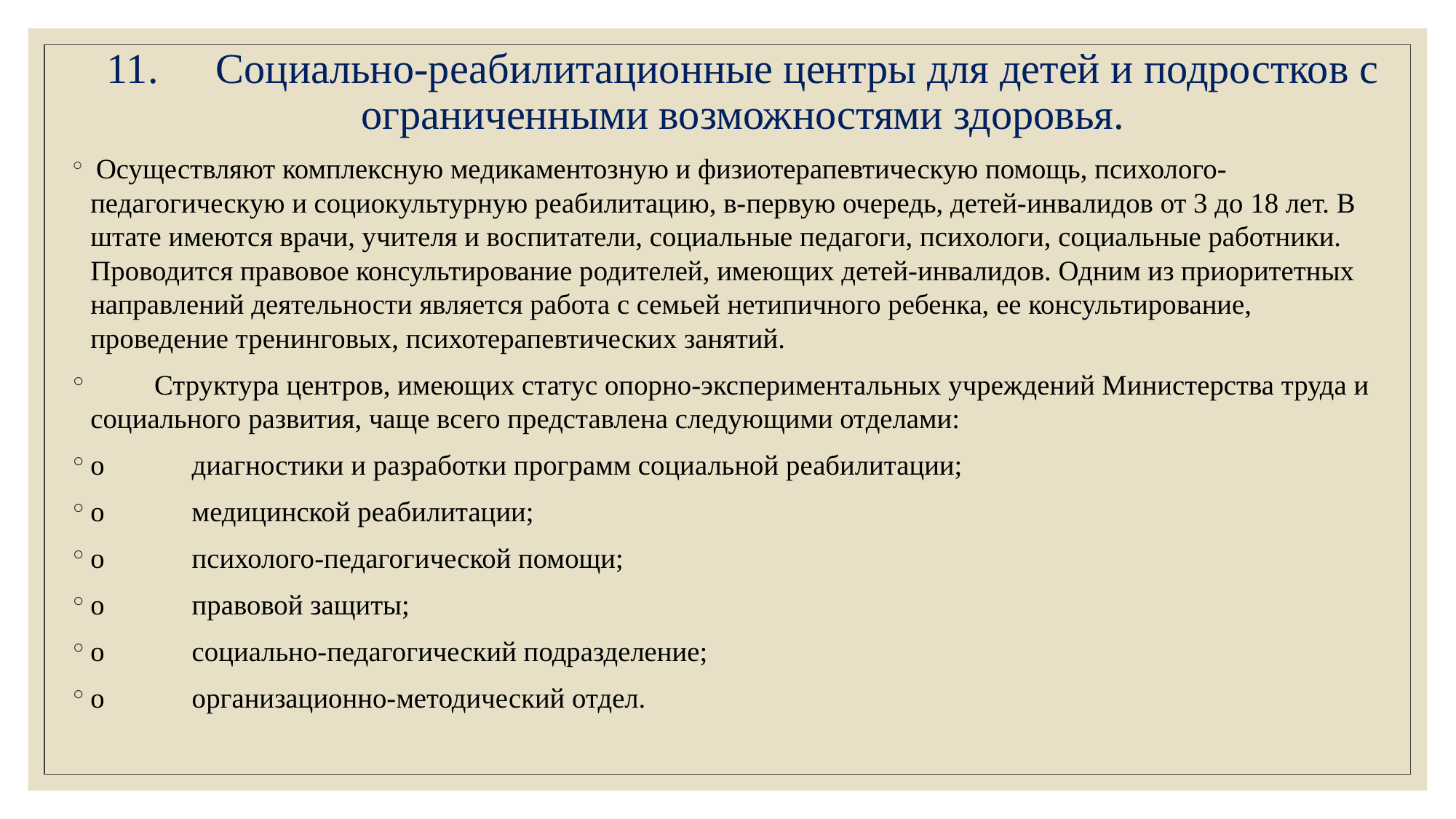

# 11.	Социально-реабилитационные центры для детей и подростков с ограниченными возможностями здоровья.
 Осуществляют комплексную медикаментозную и физиотерапевтическую помощь, психолого-педагогическую и социокультурную реабилитацию, в-первую очередь, детей-инвалидов от 3 до 18 лет. В штате имеются врачи, учителя и воспитатели, социальные педагоги, психологи, социальные работники. Проводится правовое консультирование родителей, имеющих детей-инвалидов. Одним из приоритетных направлений деятельности является работа с семьей нетипичного ребенка, ее консультирование, проведение тренинговых, психотерапевтических занятий.
         Структура центров, имеющих статус опорно-экспериментальных учреждений Министерства труда и социального развития, чаще всего представлена следующими отделами:
o	диагностики и разработки программ социальной реабилитации;
o	медицинской реабилитации;
o	психолого-педагогической помощи;
o	правовой защиты;
o	социально-педагогический подразделение;
o	организационно-методический отдел.